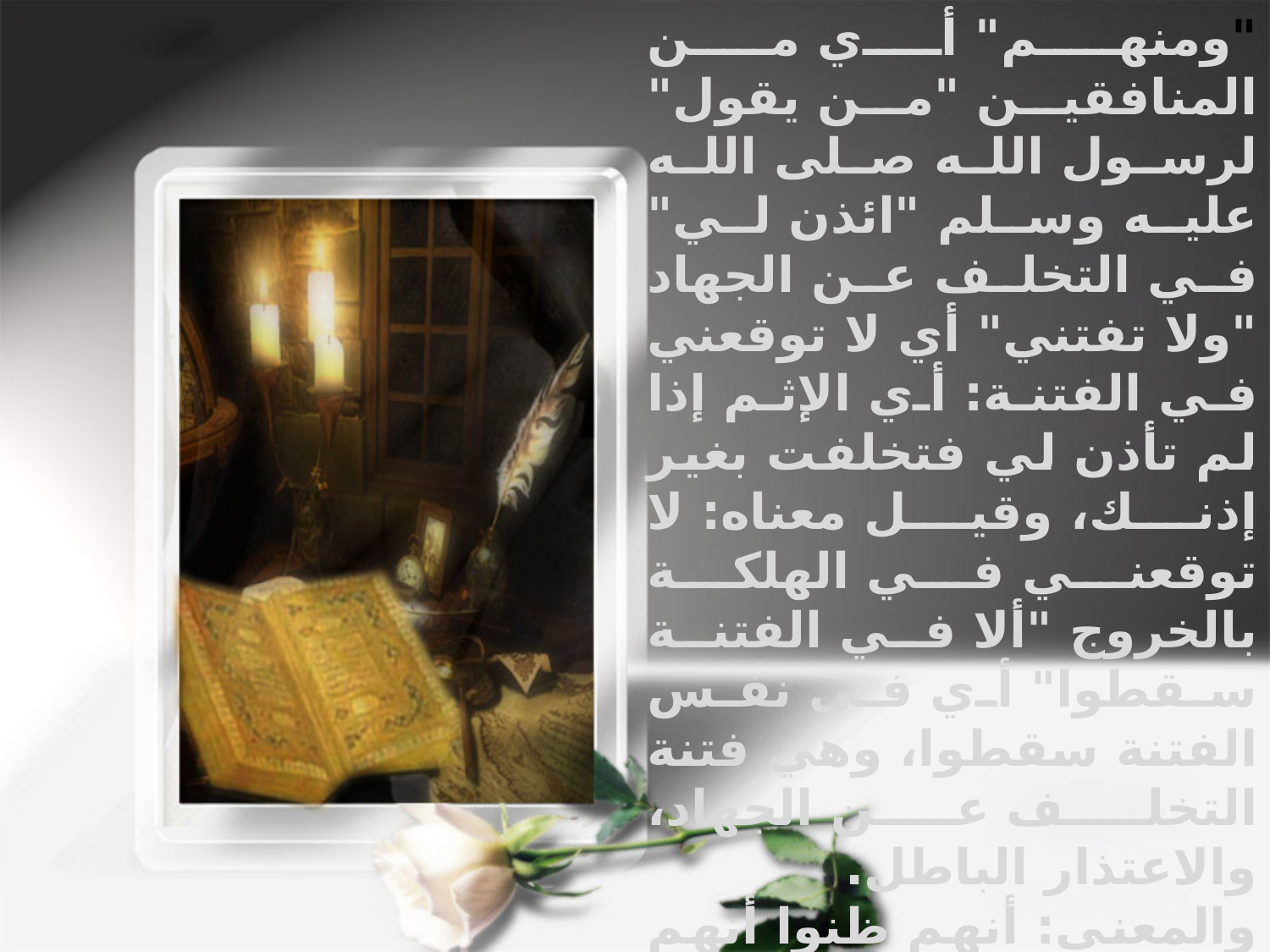

"ومنهم" أي من المنافقين "من يقول" لرسول الله صلى الله عليه وسلم "ائذن لي" في التخلف عن الجهاد "ولا تفتني" أي لا توقعني في الفتنة: أي الإثم إذا لم تأذن لي فتخلفت بغير إذنك، وقيل معناه: لا توقعني في الهلكة بالخروج "ألا في الفتنة سقطوا" أي في نفس الفتنة سقطوا، وهي فتنة التخلف عن الجهاد، والاعتذار الباطل.
والمعنى: أنهم ظنوا أنهم بالخروج أو بترك الإذن لهم يقعون في الفتنة، وهم بهذا التخلف سقطوا في الفتنة العظيمة.